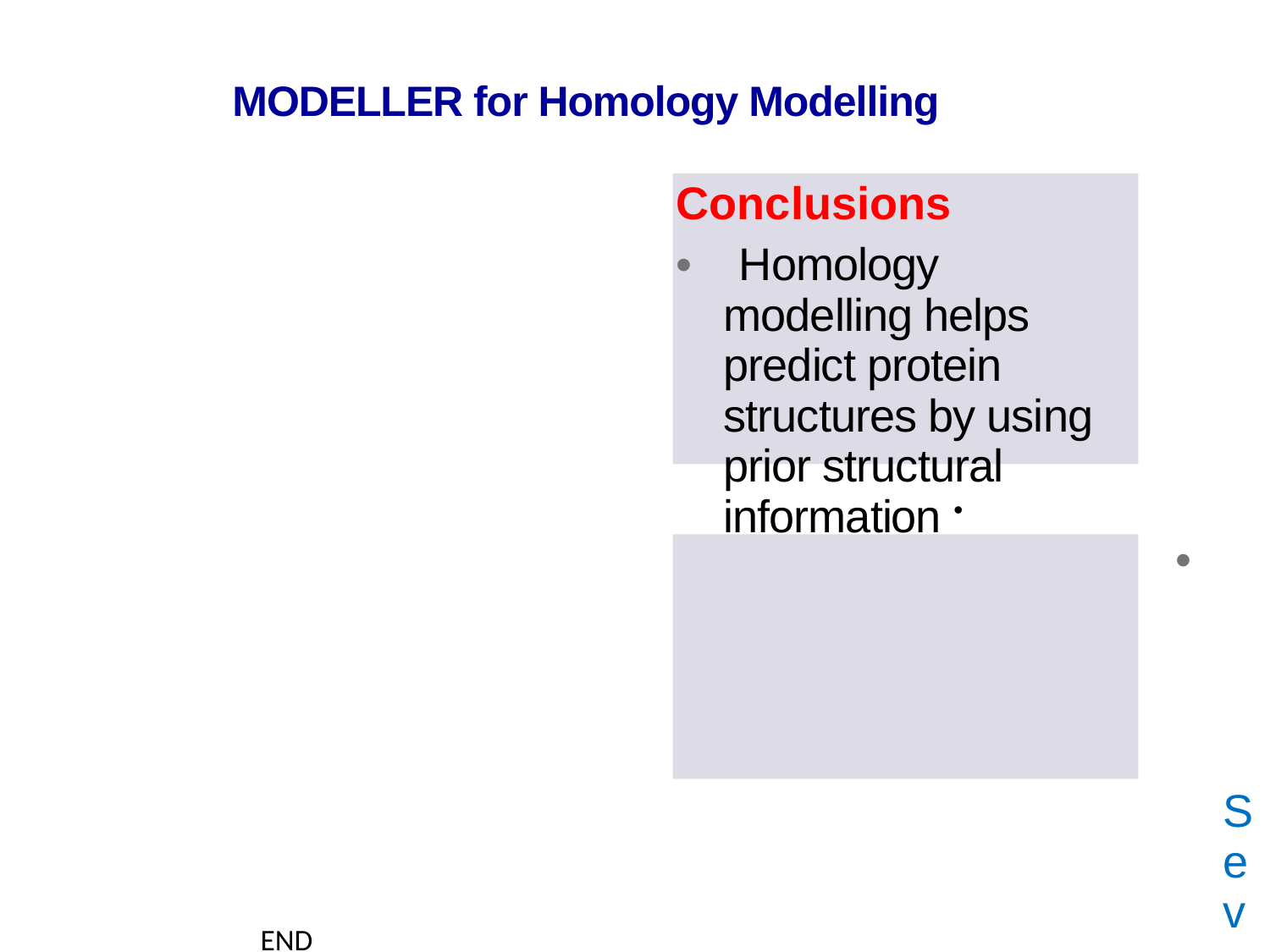

MODELLER for Homology Modelling
Conclusions
•    Homology modelling helps predict protein structures by using prior structural information •
•    Several tools are available to perform homology modelling in a programmatic or automated way!
END